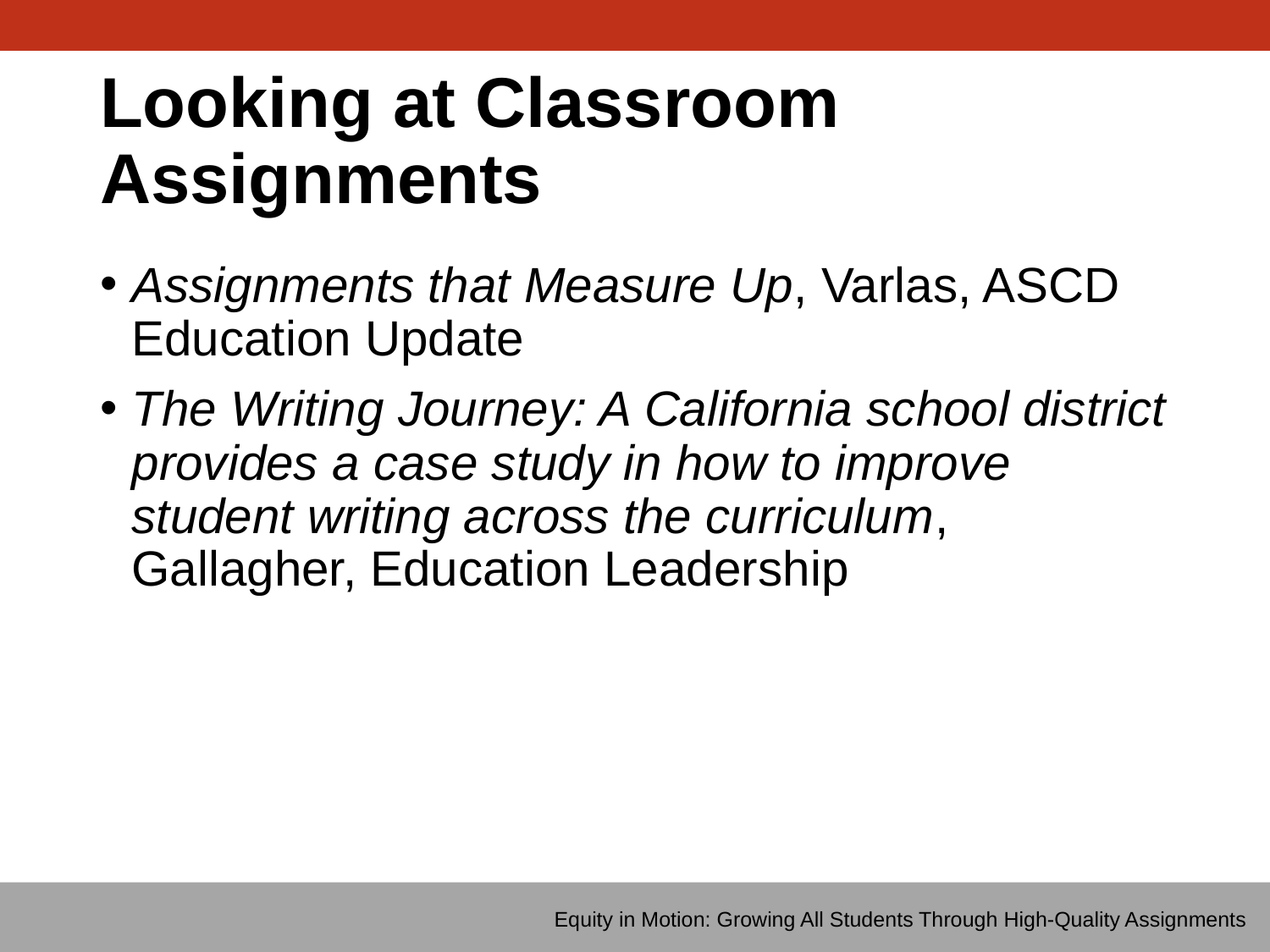

# Looking at Classroom Assignments
Assignments that Measure Up, Varlas, ASCD Education Update
The Writing Journey: A California school district provides a case study in how to improve student writing across the curriculum, Gallagher, Education Leadership